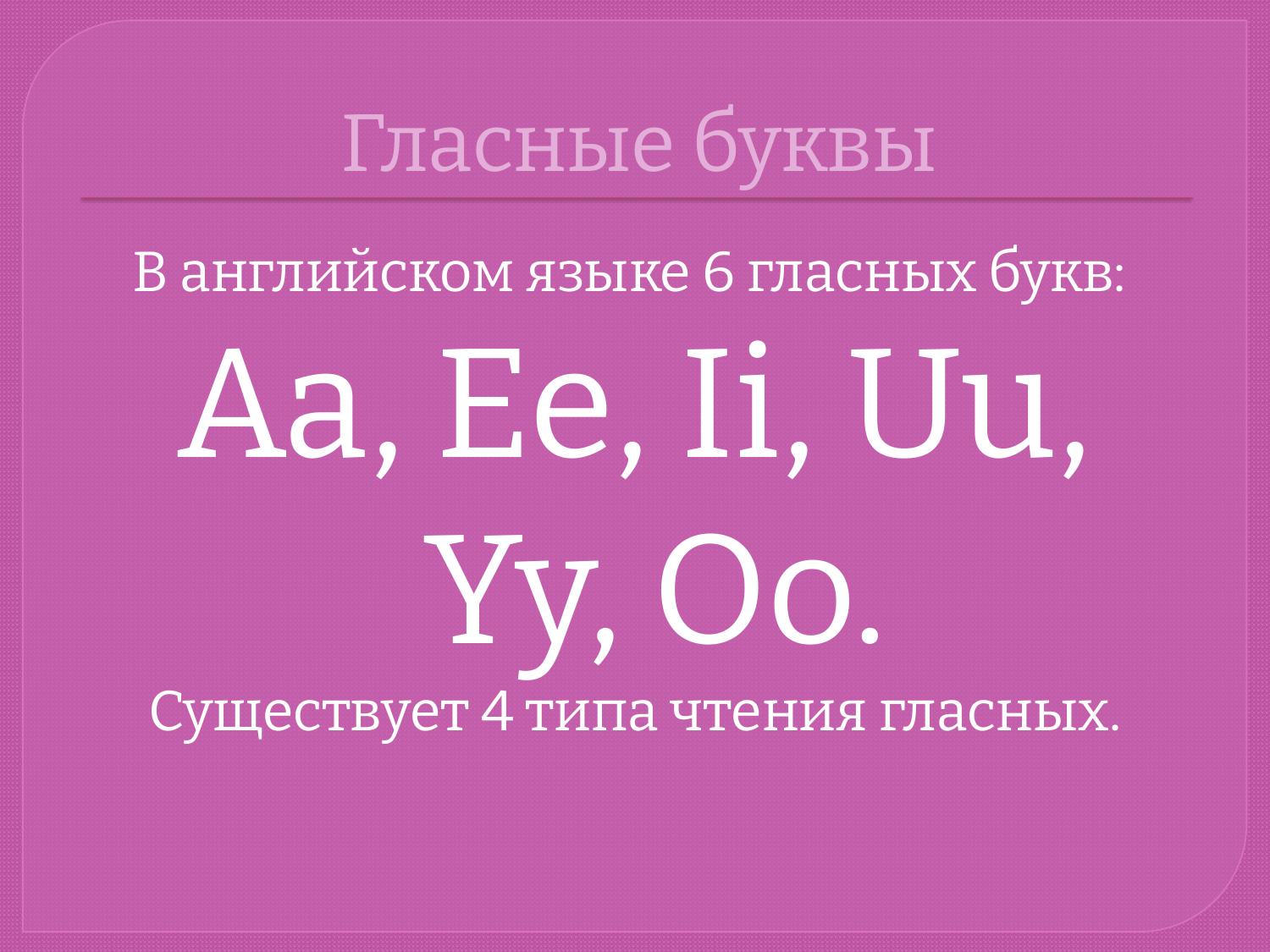

# Гласные буквы
В английском языке 6 гласных букв:
Aa, Ee, Ii, Uu, Yy, Oo.
Существует 4 типа чтения гласных.